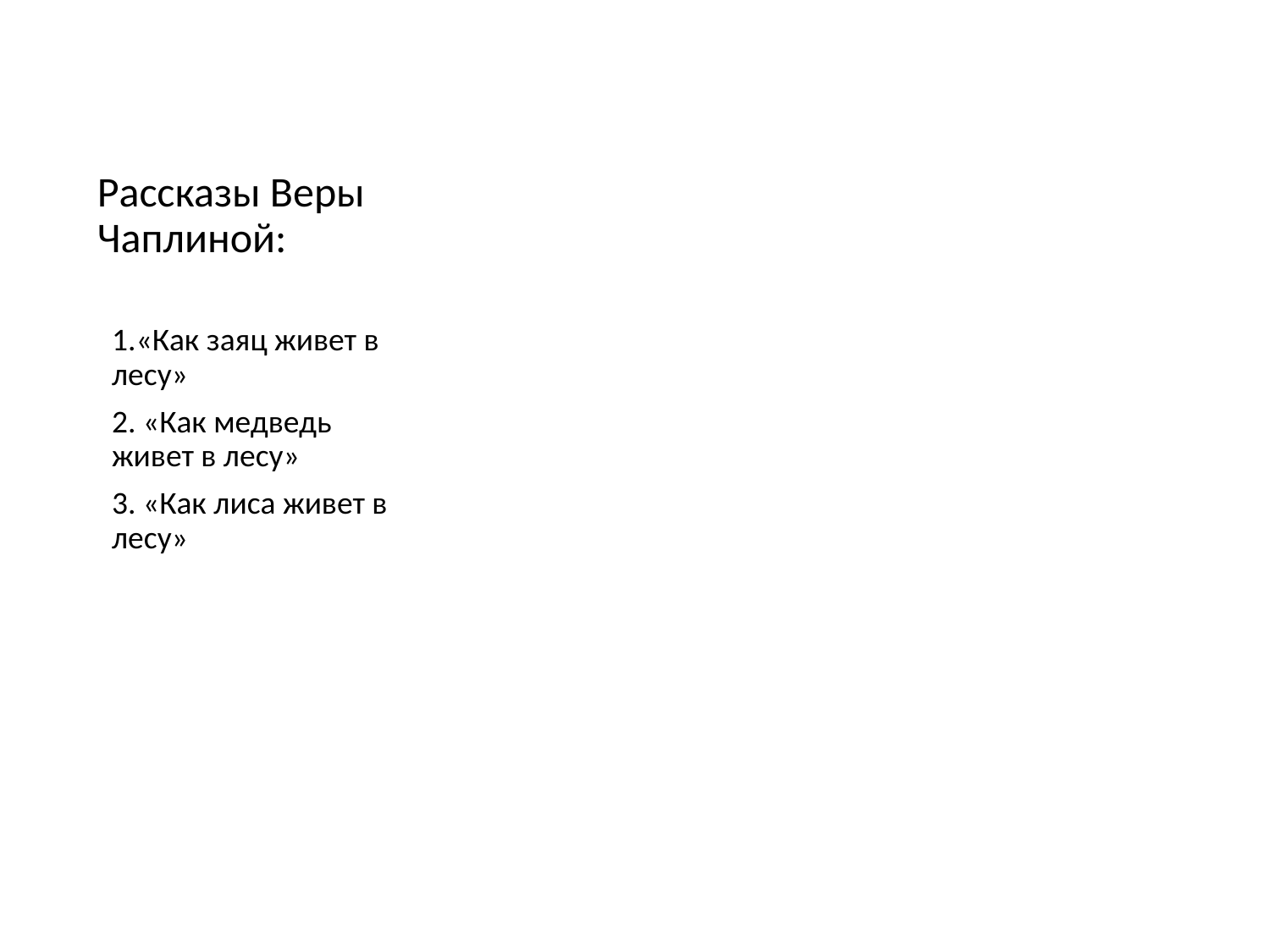

# Рассказы Веры Чаплиной:

1.«Как заяц живет в лесу»
2. «Как медведь живет в лесу»
3. «Как лиса живет в лесу»